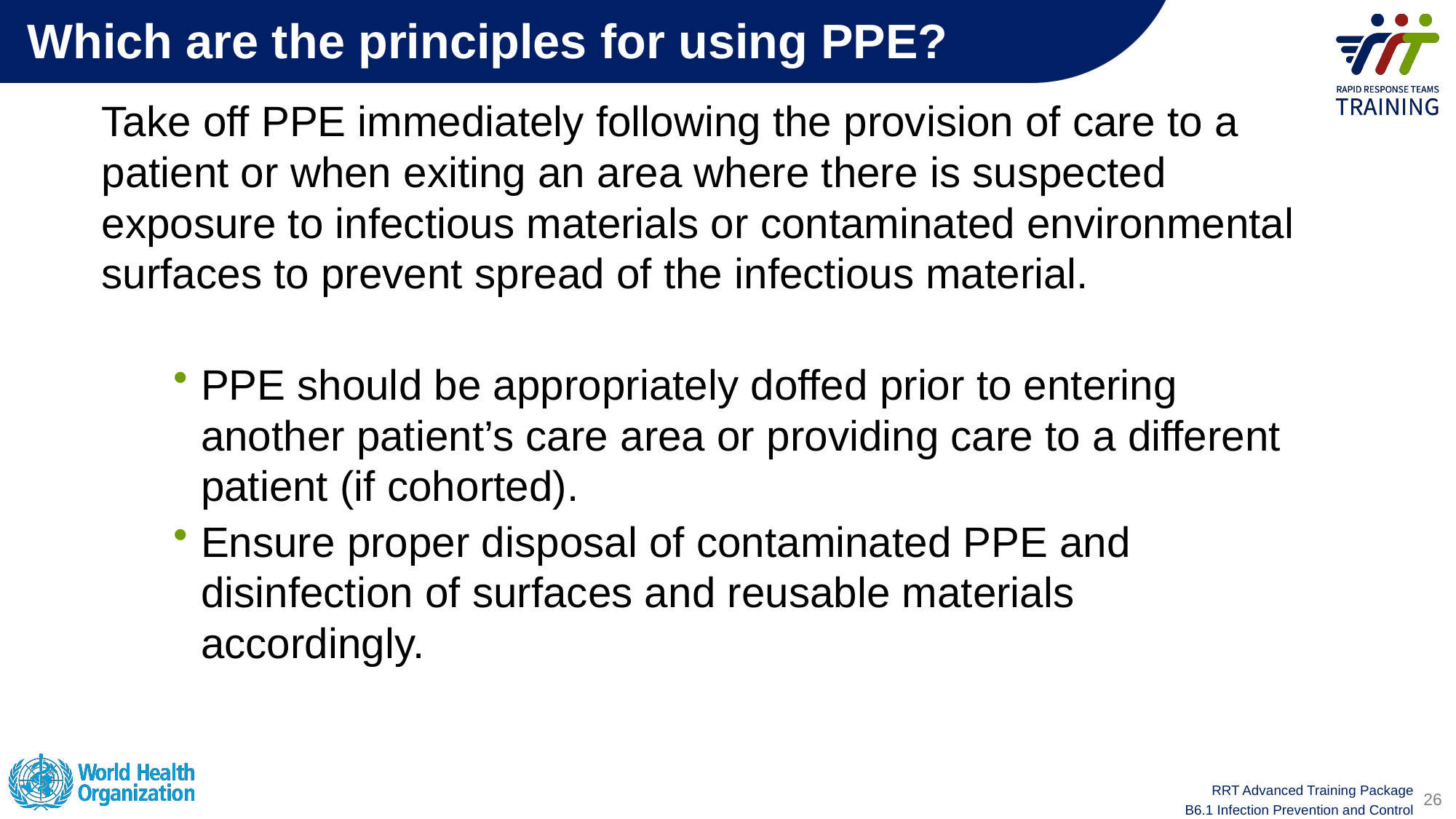

Which are the principles for using PPE?
Take off PPE immediately following the provision of care to a patient or when exiting an area where there is suspected exposure to infectious materials or contaminated environmental surfaces to prevent spread of the infectious material.

PPE should be appropriately doffed prior to entering another patient’s care area or providing care to a different patient (if cohorted).
Ensure proper disposal of contaminated PPE and disinfection of surfaces and reusable materials accordingly.